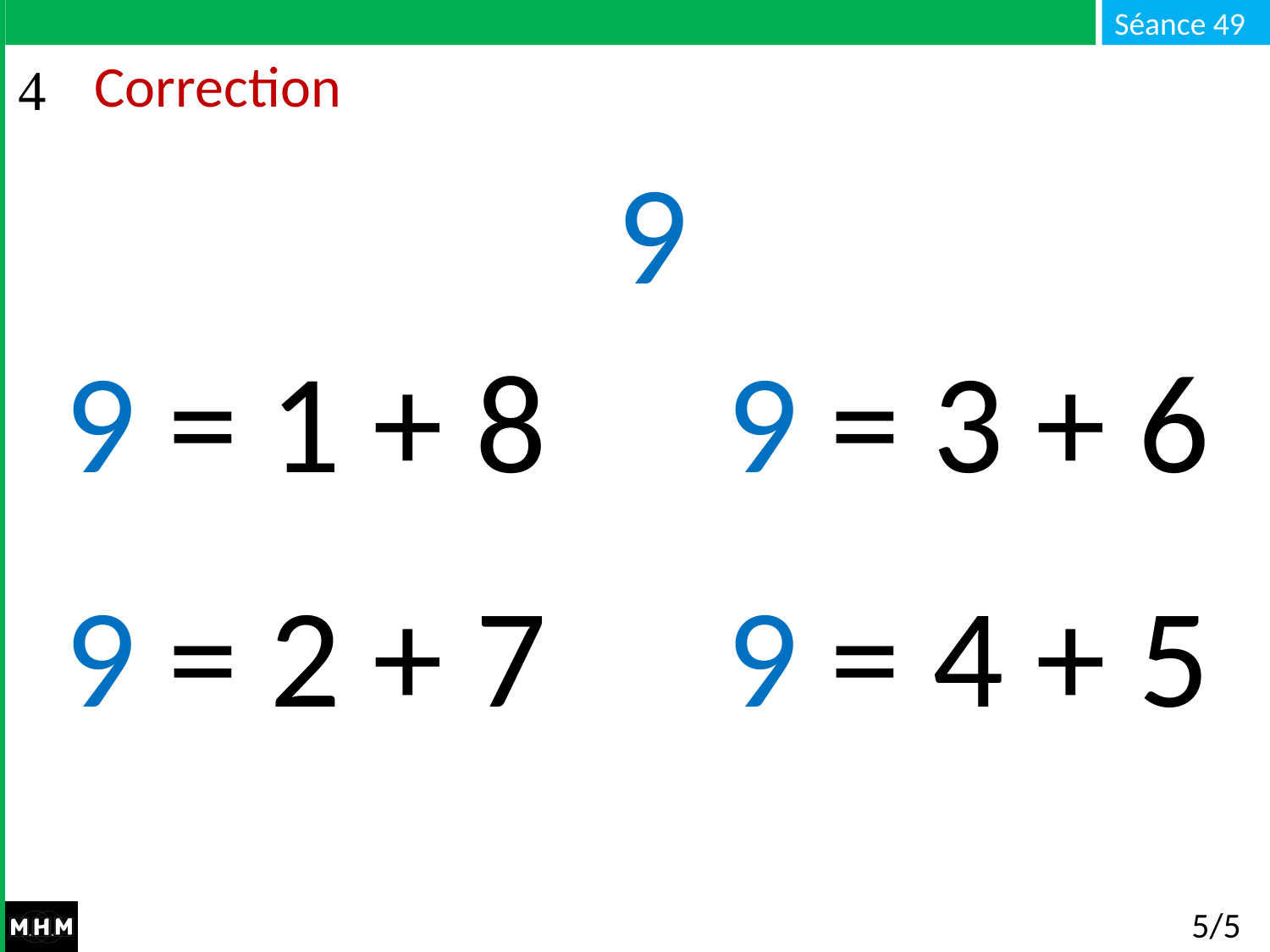

# Correction
9
9 = 1 + 8
9 = 3 + 6
9 = 4 + 5
9 = 2 + 7
5/5